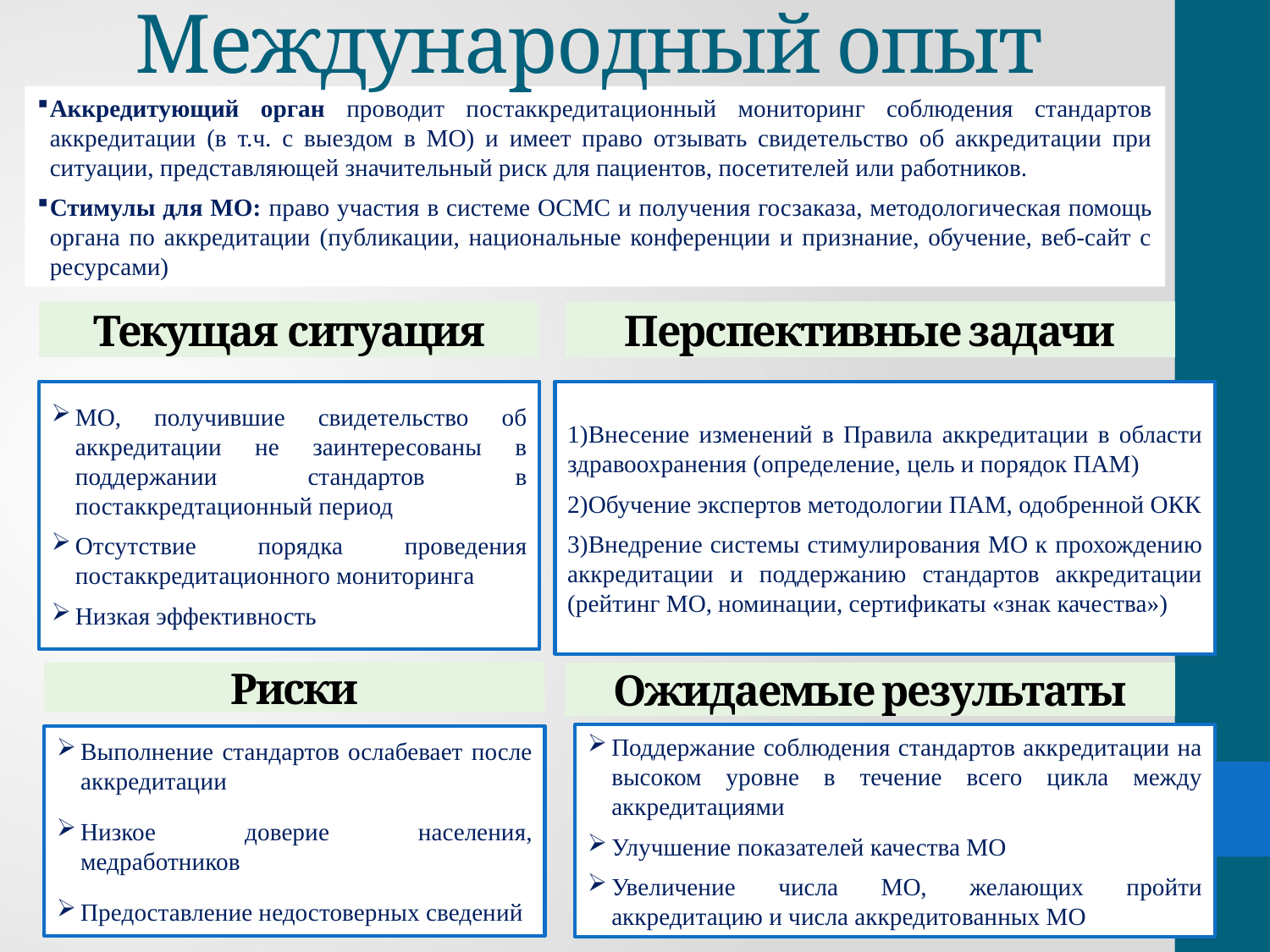

Международный опыт
Аккредитующий орган проводит постаккредитационный мониторинг соблюдения стандартов аккредитации (в т.ч. с выездом в МО) и имеет право отзывать свидетельство об аккредитации при ситуации, представляющей значительный риск для пациентов, посетителей или работников.
Стимулы для МО: право участия в системе ОCМС и получения госзаказа, методологическая помощь органа по аккредитации (публикации, национальные конференции и признание, обучение, веб-сайт с ресурсами)
Текущая ситуация
Перспективные задачи
МО, получившие свидетельство об аккредитации не заинтересованы в поддержании стандартов в постаккредтационный период
Отсутствие порядка проведения постаккредитационного мониторинга
Низкая эффективность
Внесение изменений в Правила аккредитации в области здравоохранения (определение, цель и порядок ПАМ)
Обучение экспертов методологии ПАМ, одобренной ОКК
Внедрение системы стимулирования МО к прохождению аккредитации и поддержанию стандартов аккредитации (рейтинг МО, номинации, сертификаты «знак качества»)
Риски
Ожидаемые результаты
Поддержание соблюдения стандартов аккредитации на высоком уровне в течение всего цикла между аккредитациями
Улучшение показателей качества МО
Увеличение числа МО, желающих пройти аккредитацию и числа аккредитованных МО
Выполнение стандартов ослабевает после аккредитации
Низкое доверие населения, медработников
Предоставление недостоверных сведений